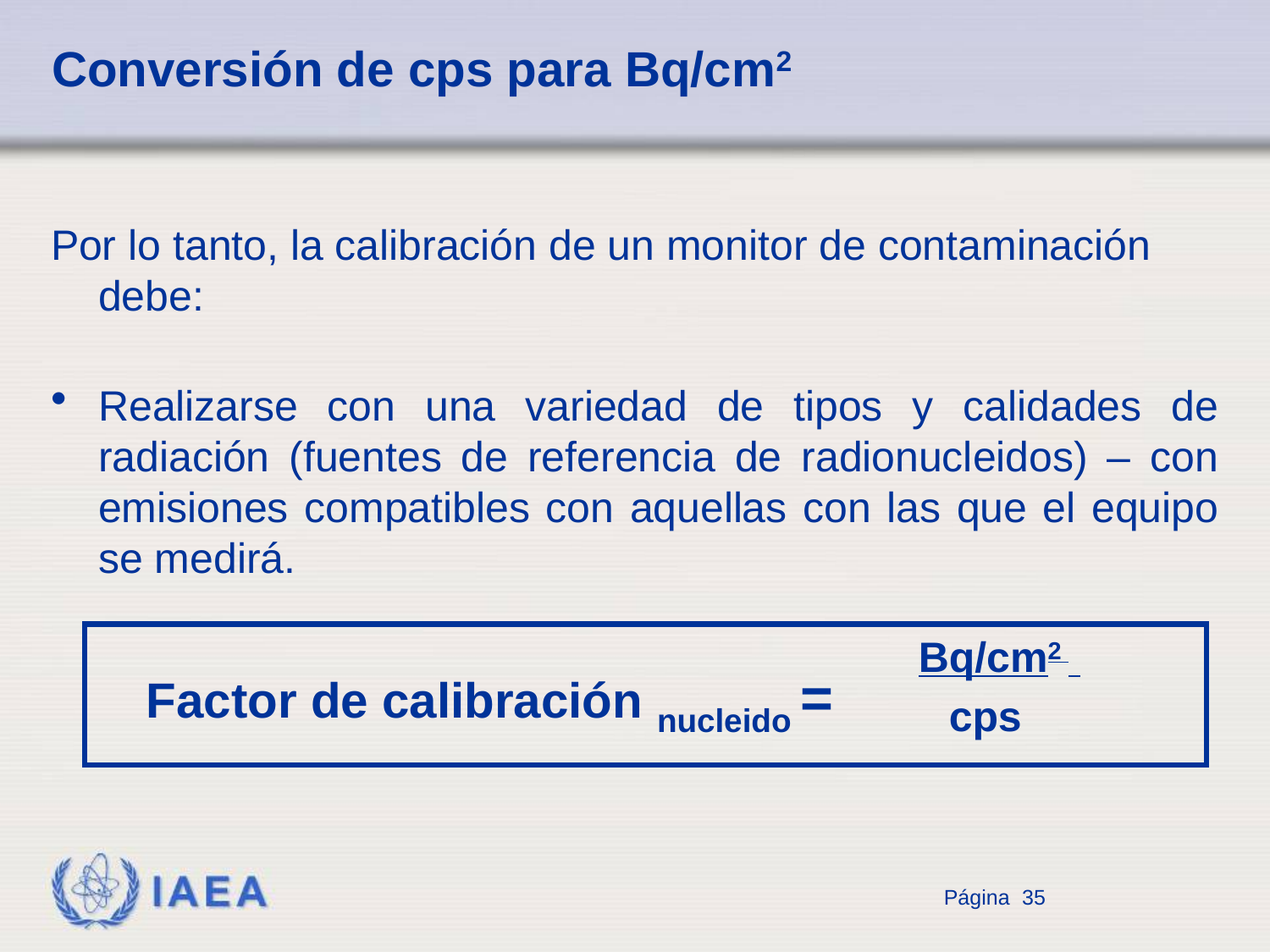

# Conversión de cps para Bq/cm2

Por lo tanto, la calibración de un monitor de contaminación debe:
Realizarse con una variedad de tipos y calidades de radiación (fuentes de referencia de radionucleidos) – con emisiones compatibles con aquellas con las que el equipo se medirá.

 Bq/cm2
    cps
 Factor de calibración nucleido =